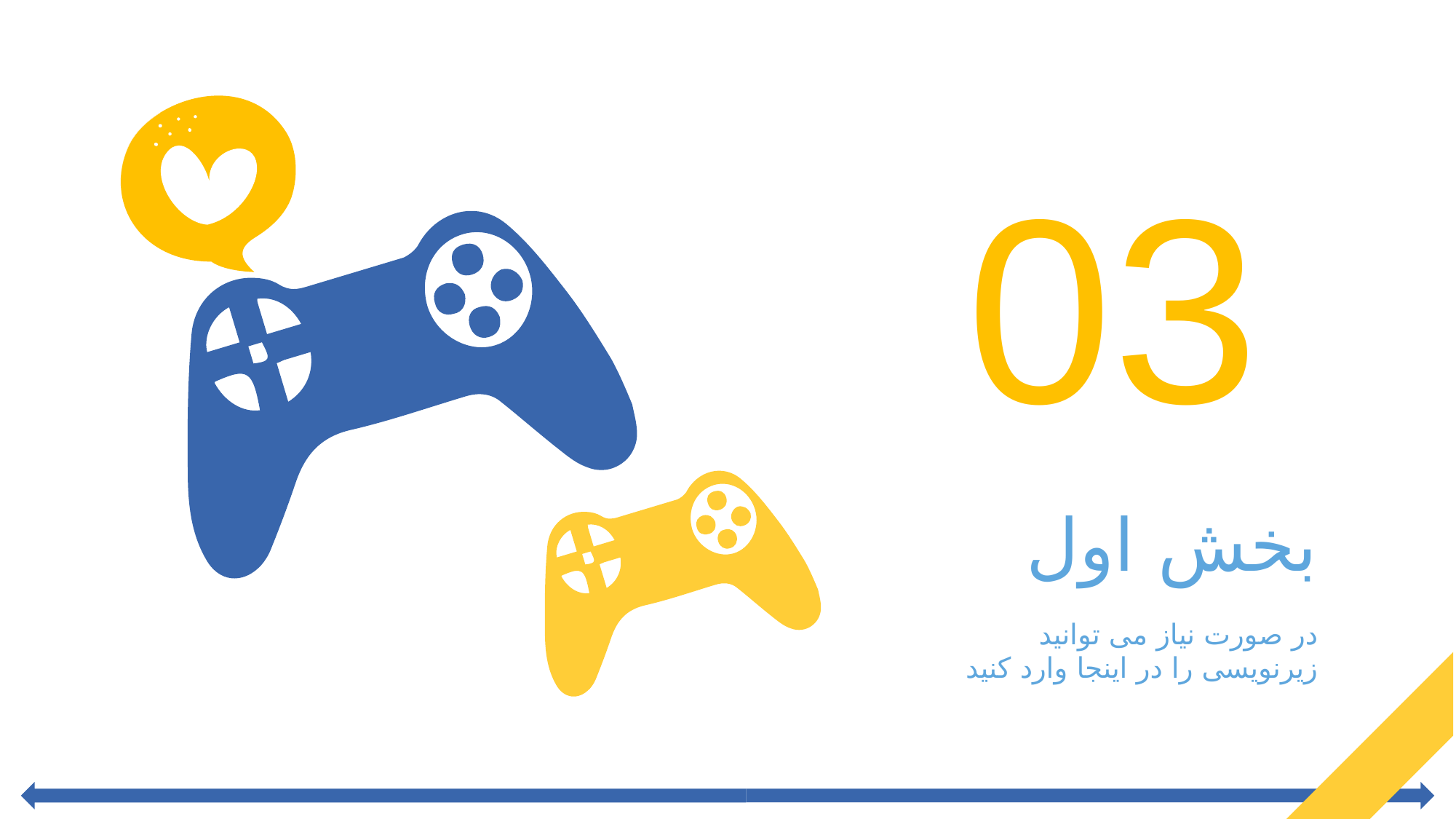

03
# بخش اول

در صورت نیاز می توانید زیرنویسی را در اینجا وارد کنید